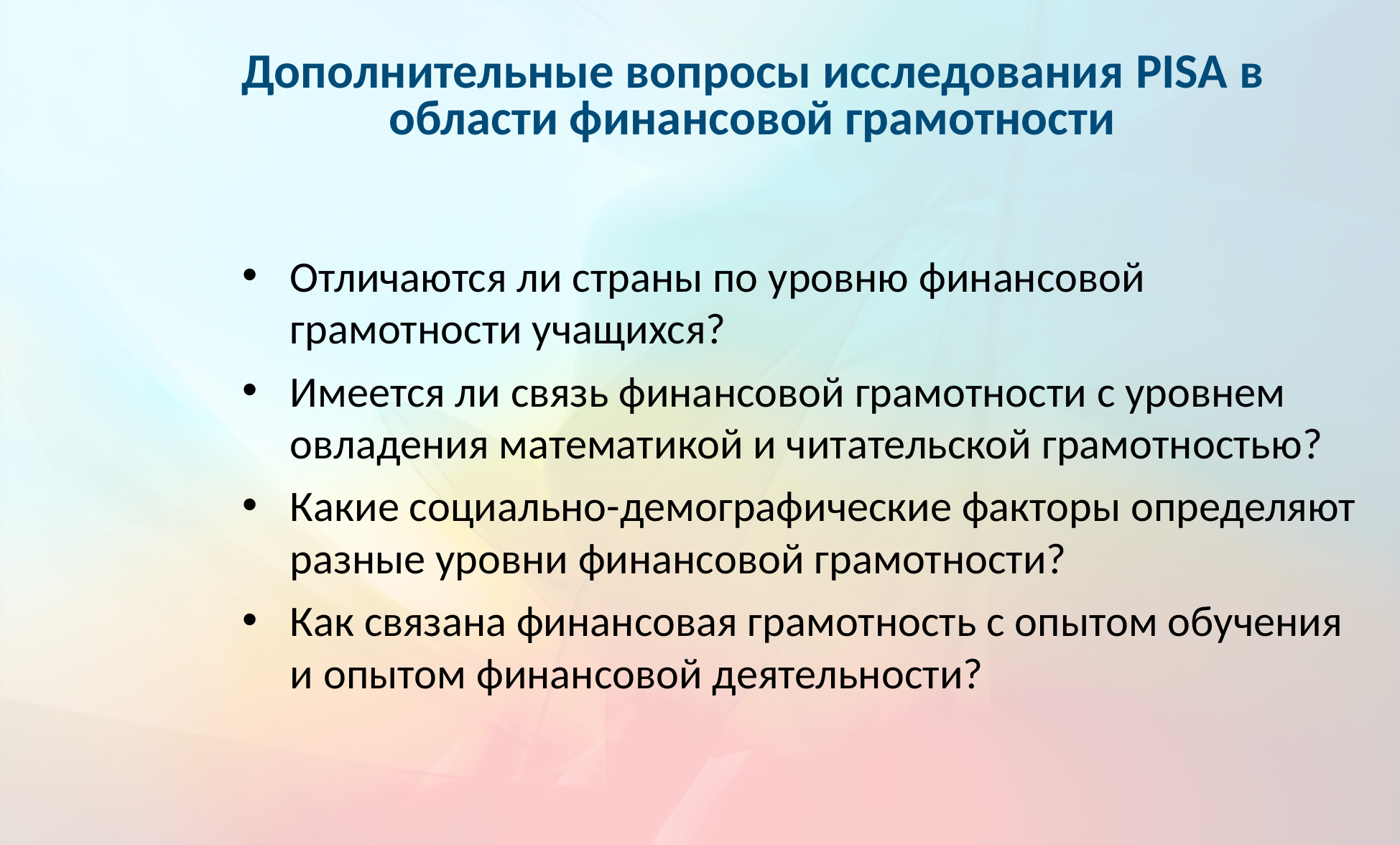

Дополнительные вопросы исследования PISA в области финансовой грамотности

Отличаются ли страны по уровню финансовой грамотности учащихся?
Имеется ли связь финансовой грамотности с уровнем овладения математикой и читательской грамотностью?
Какие социально-демографические факторы определяют разные уровни финансовой грамотности?
Как связана финансовая грамотность с опытом обучения и опытом финансовой деятельности?